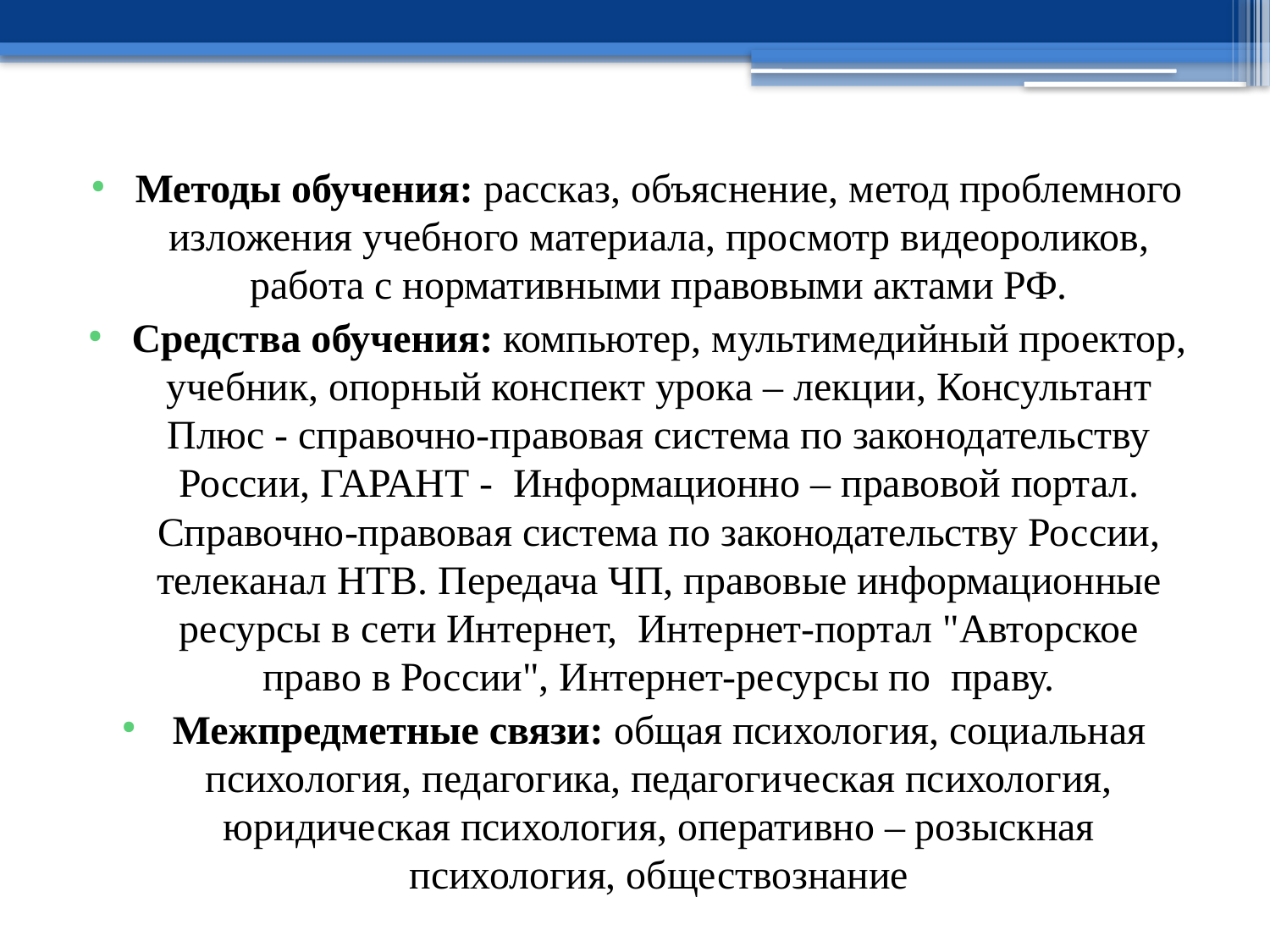

Методы обучения: рассказ, объяснение, метод проблемного изложения учебного материала, просмотр видеороликов, работа с нормативными правовыми актами РФ.
Средства обучения: компьютер, мультимедийный проектор, учебник, опорный конспект урока – лекции, Консультант Плюс - справочно-правовая система по законодательству России, ГАРАНТ -  Информационно – правовой портал. Справочно-правовая система по законодательству России, телеканал НТВ. Передача ЧП, правовые информационные ресурсы в сети Интернет,  Интернет-портал "Авторское право в России", Интернет-ресурсы по  праву.
Межпредметные связи: общая психология, социальная психология, педагогика, педагогическая психология, юридическая психология, оперативно – розыскная психология, обществознание
#